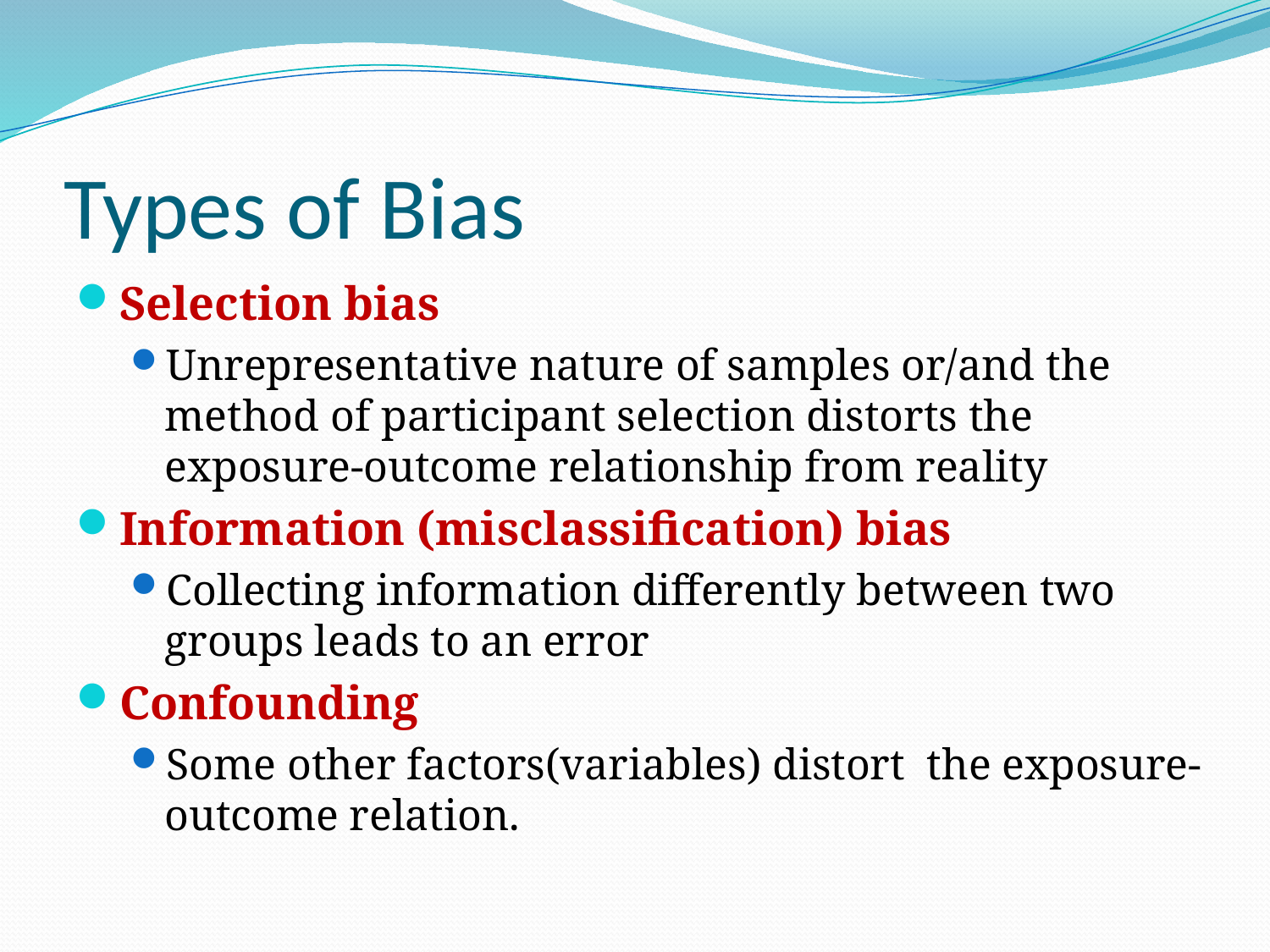

# Types of Bias
Selection bias
Unrepresentative nature of samples or/and the method of participant selection distorts the exposure-outcome relationship from reality
Information (misclassification) bias
Collecting information differently between two groups leads to an error
Confounding
Some other factors(variables) distort  the exposure-outcome relation.